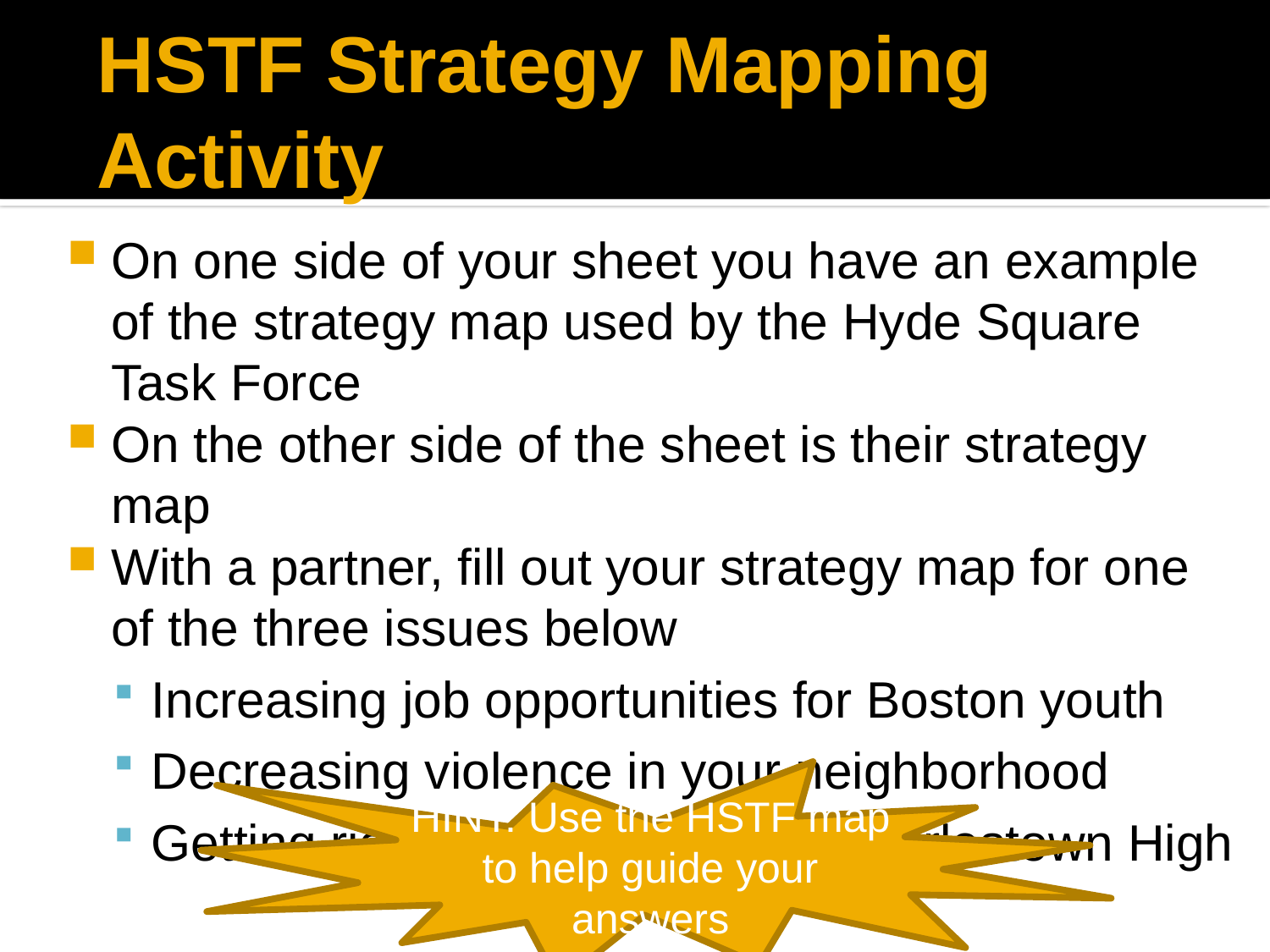

# HSTF Strategy Mapping Activity
On one side of your sheet you have an example of the strategy map used by the Hyde Square Task Force
On the other side of the sheet is their strategy map
With a partner, fill out your strategy map for one of the three issues below
Increasing job opportunities for Boston youth
Decreasing violence in your neighborhood
Getting rid of the late room at Charlestown High
HINT: Use the HSTF map to help guide your answers